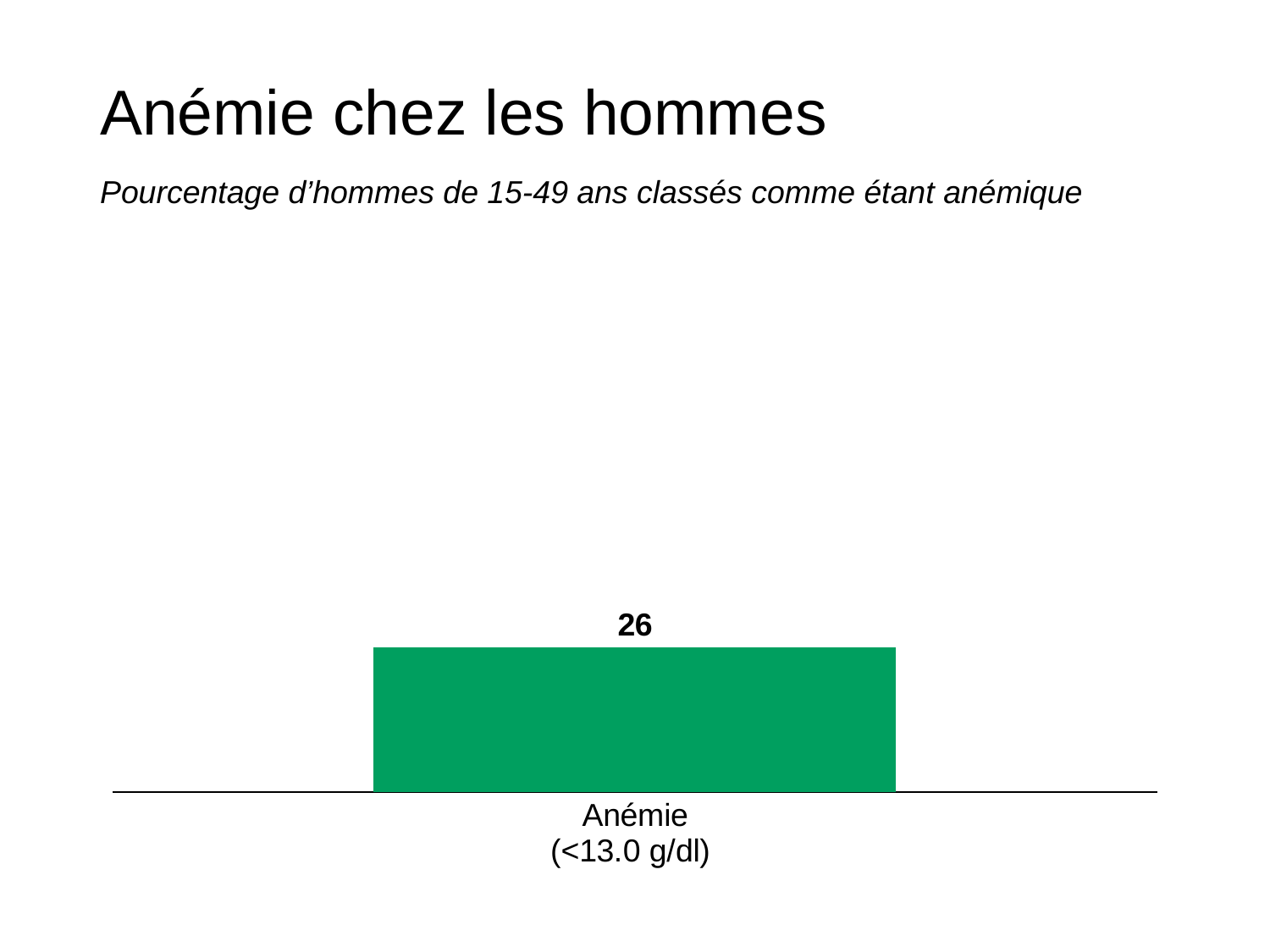

# Anémie chez les hommes
Pourcentage d’hommes de 15-49 ans classés comme étant anémique

### Chart

| Category | Anémie
(<13.0 g/dl)  |
|---|---|
| Anémie
(<13.0 g/dl)  | 26.0 |